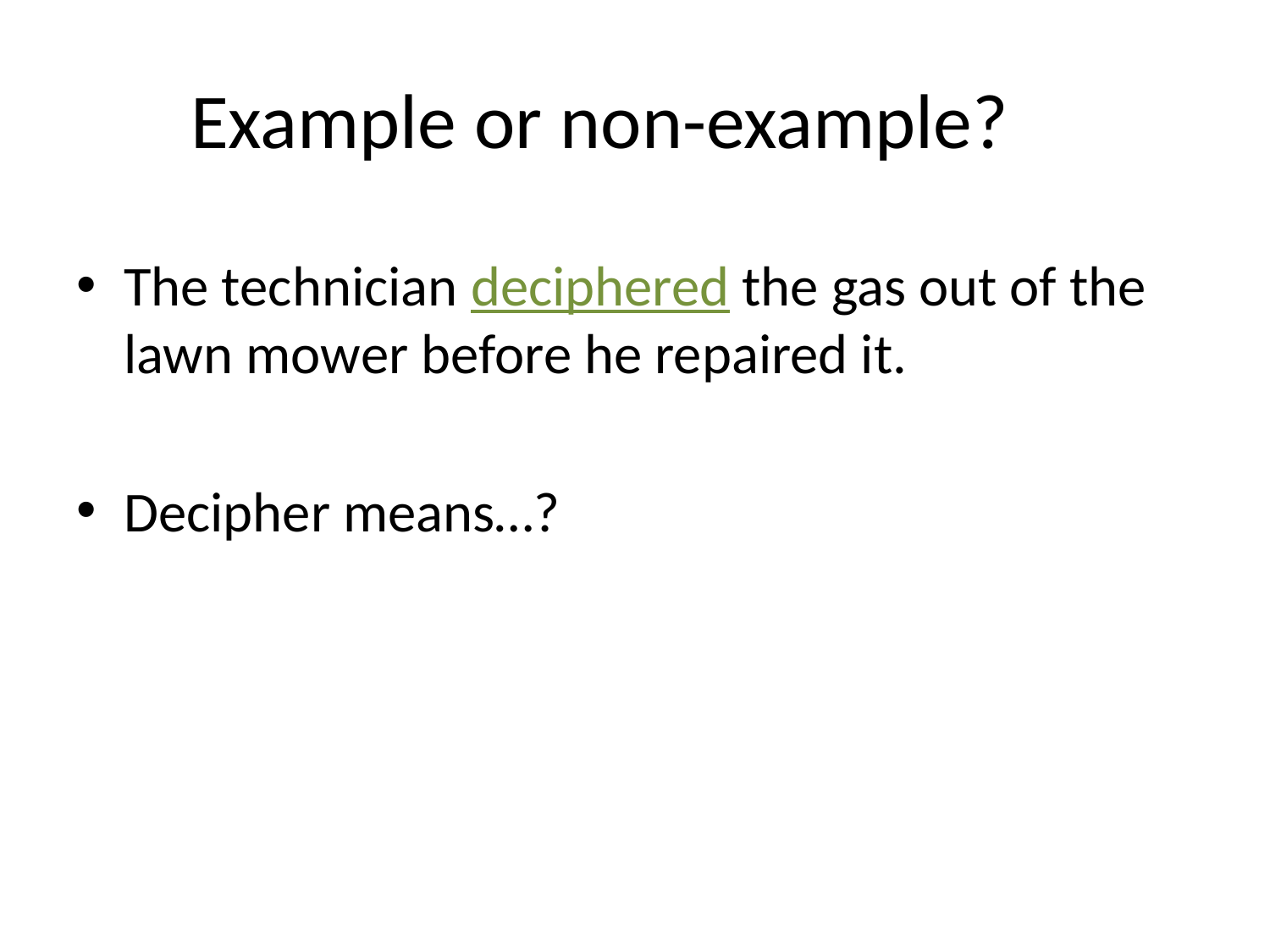

# Example or non-example?
The technician deciphered the gas out of the lawn mower before he repaired it.

Decipher means…?